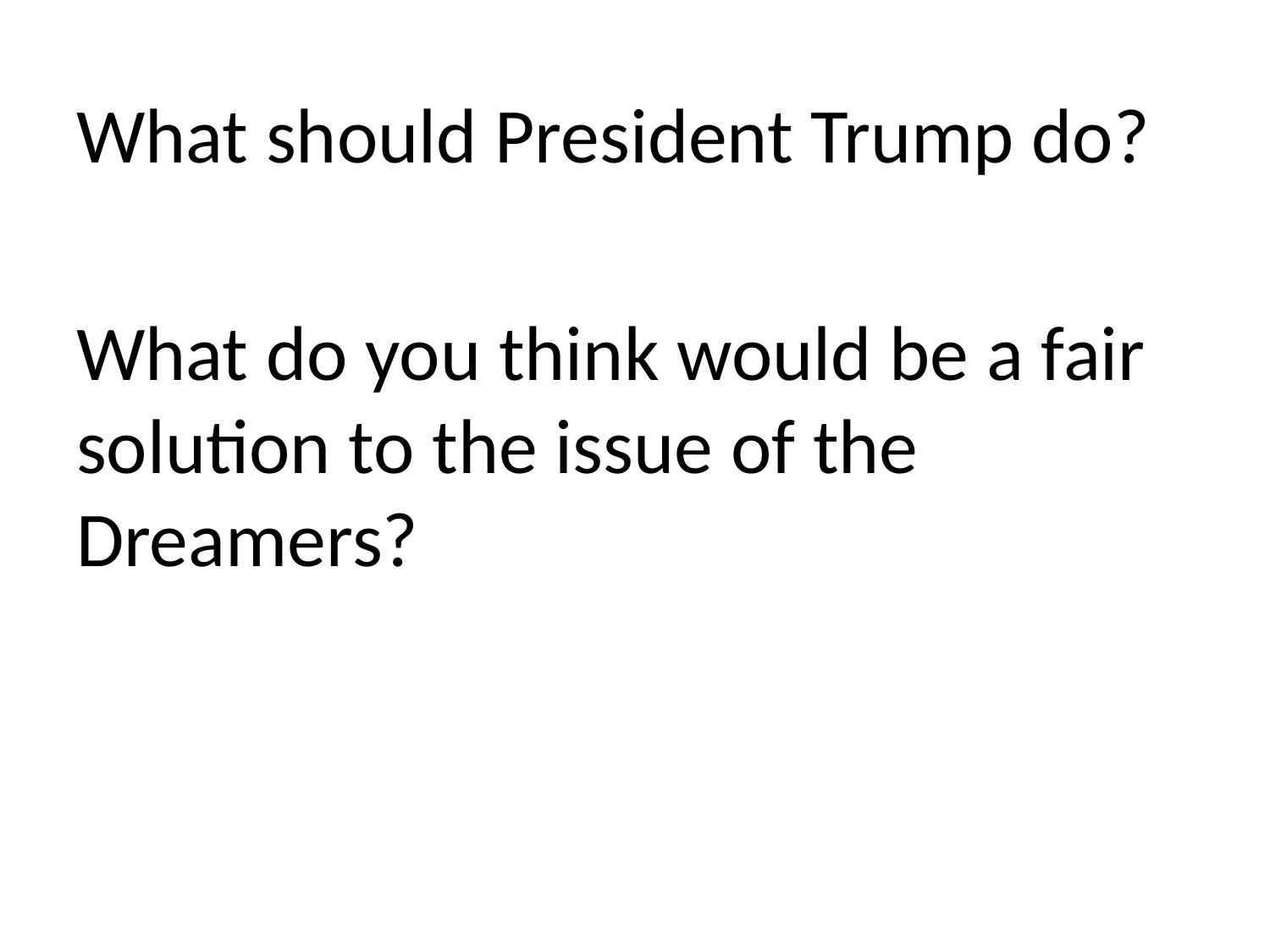

What should President Trump do?

What do you think would be a fair solution to the issue of the Dreamers?